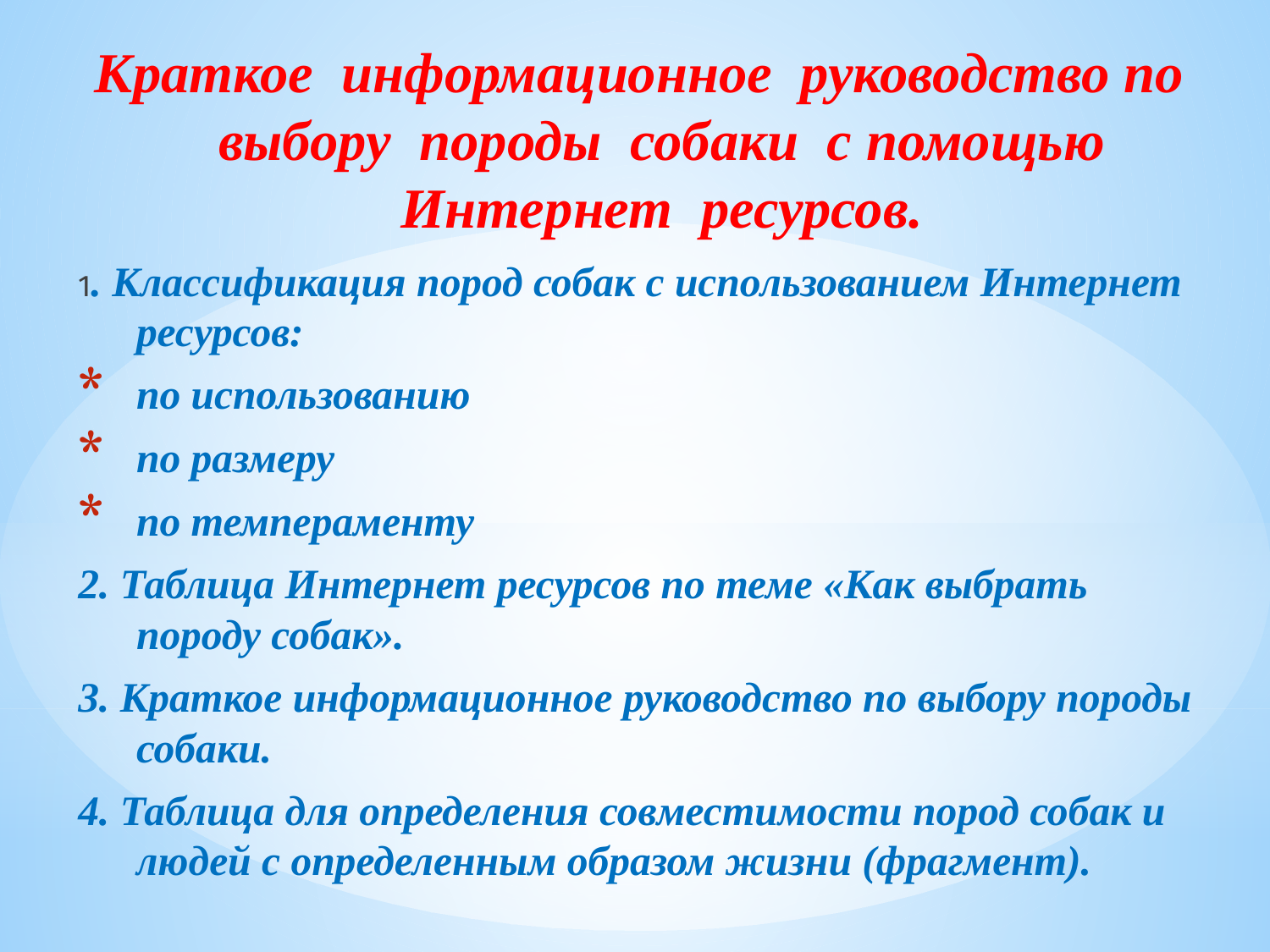

# Краткое  информационное  руководство по выбору  породы  собаки  с помощью Интернет  ресурсов.
1. Классификация пород собак с использованием Интернет ресурсов:
по использованию
по размеру
по темпераменту
2. Таблица Интернет ресурсов по теме «Как выбрать породу собак».
3. Краткое информационное руководство по выбору породы собаки.
4. Таблица для определения совместимости пород собак и людей с определенным образом жизни (фрагмент).